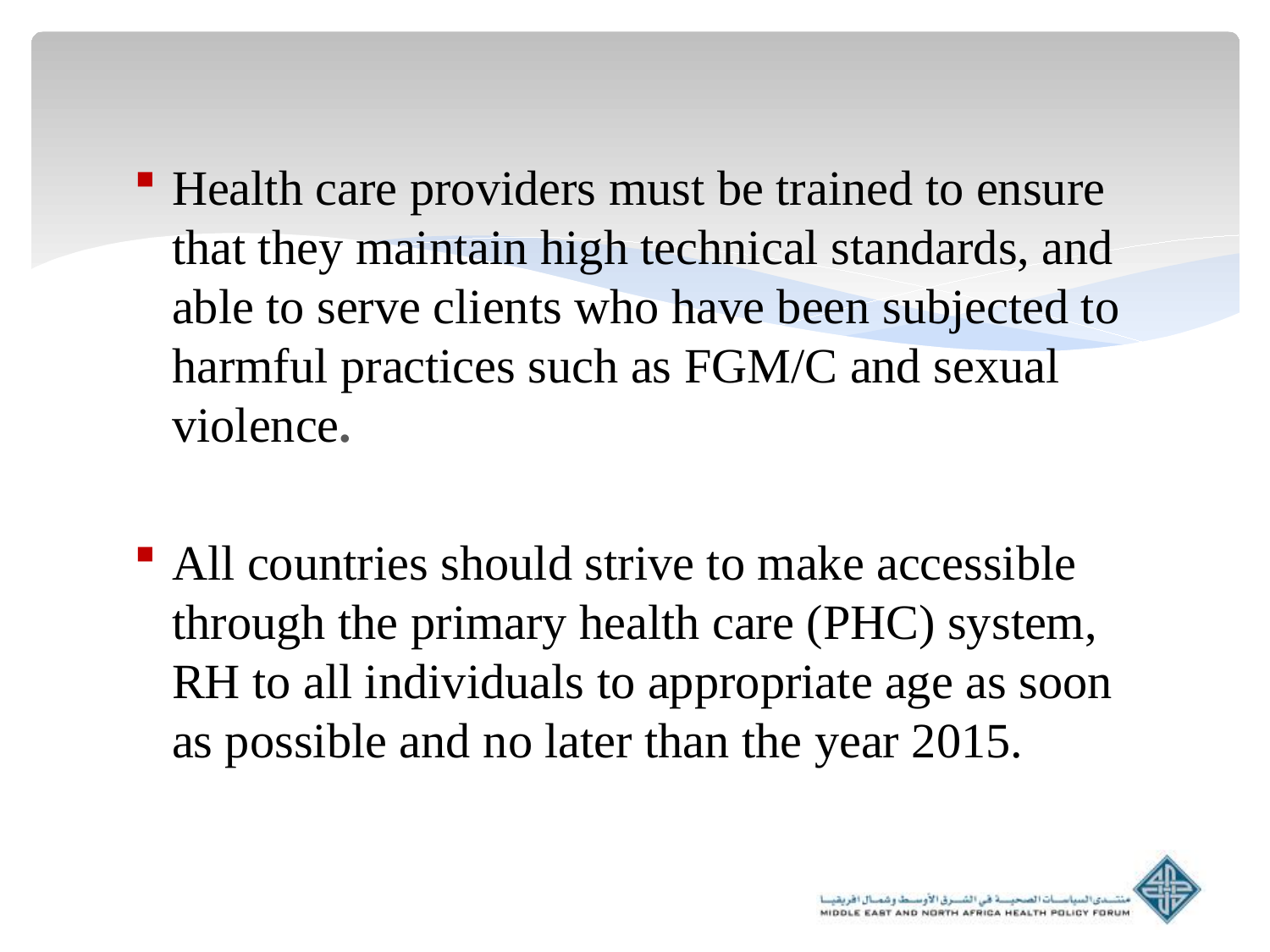

Health care providers must be trained to ensure that they maintain high technical standards, and able to serve clients who have been subjected to harmful practices such as FGM/C and sexual violence.

All countries should strive to make accessible through the primary health care (PHC) system,  RH to all individuals to appropriate age as soon as possible and no later than the year 2015.